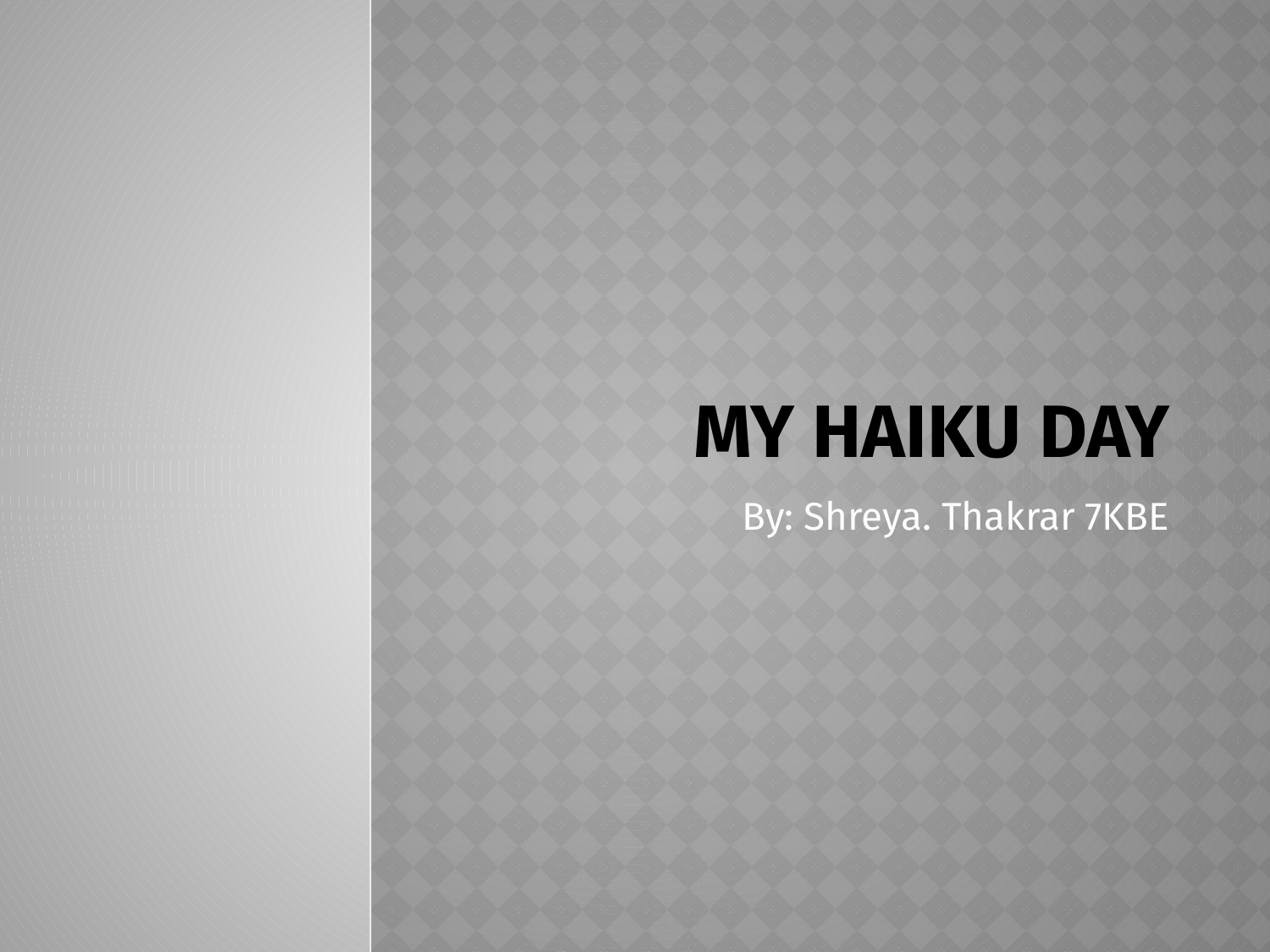

# My haiku day
By: Shreya. Thakrar 7KBE